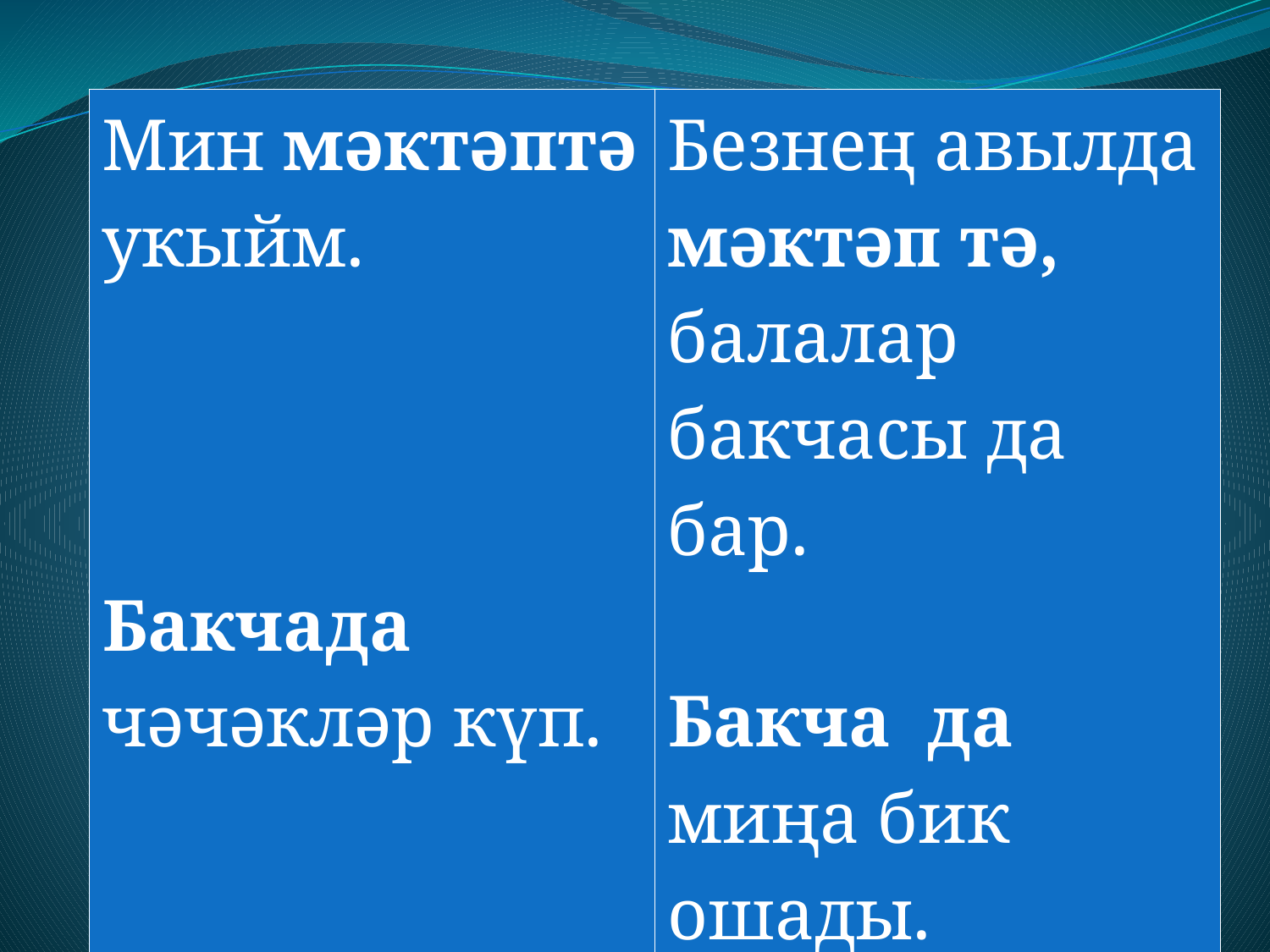

#
| Мин мәктәптә укыйм. Бакчада чәчәкләр күп. | Безнең авылда мәктәп тә, балалар бакчасы да бар. Бакча да миңа бик ошады. |
| --- | --- |